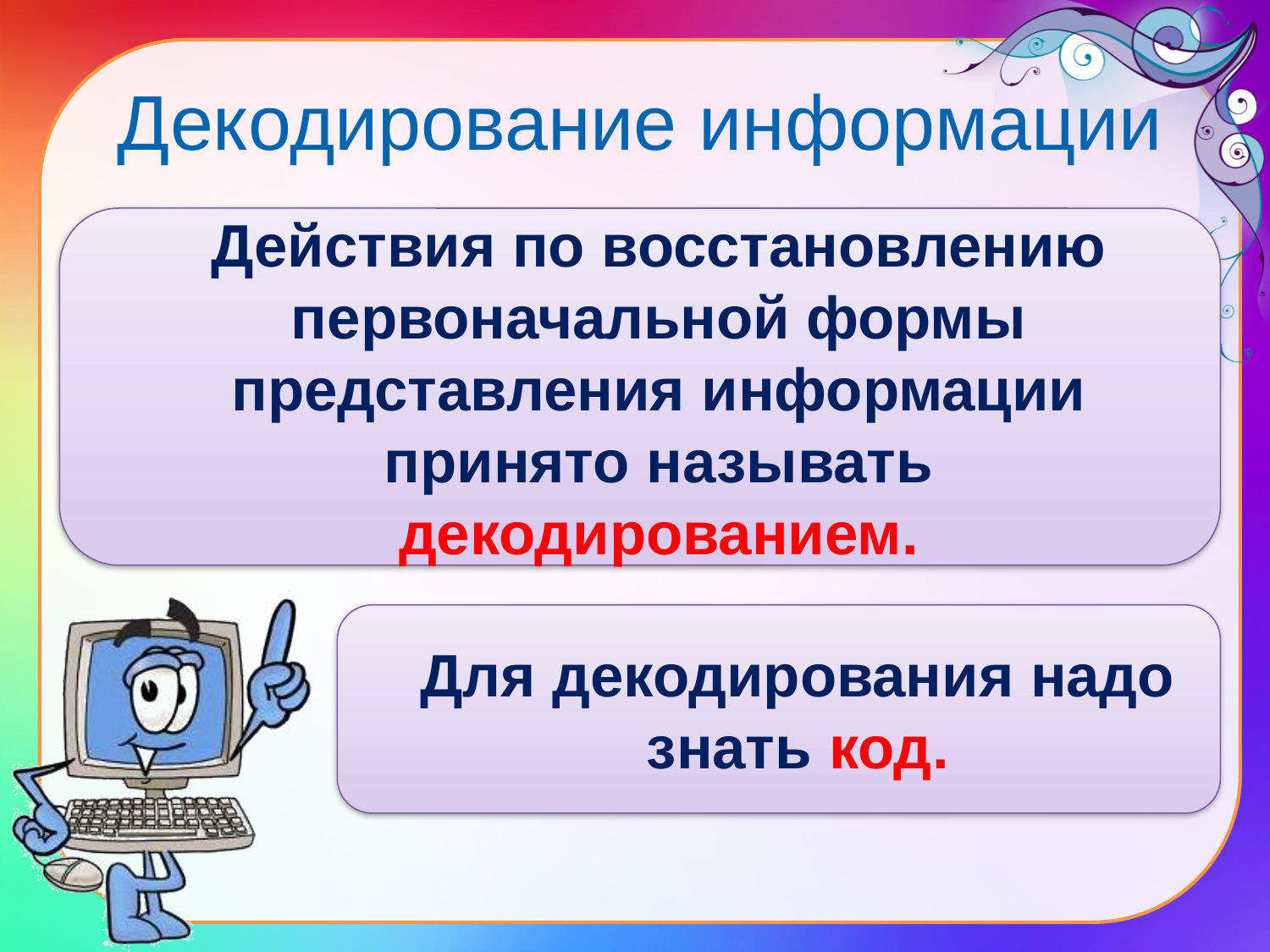

# Декодирование информации
Действия по восстановлению первоначальной формы представления информации принято называть декодированием.
Для декодирования надо знать код.